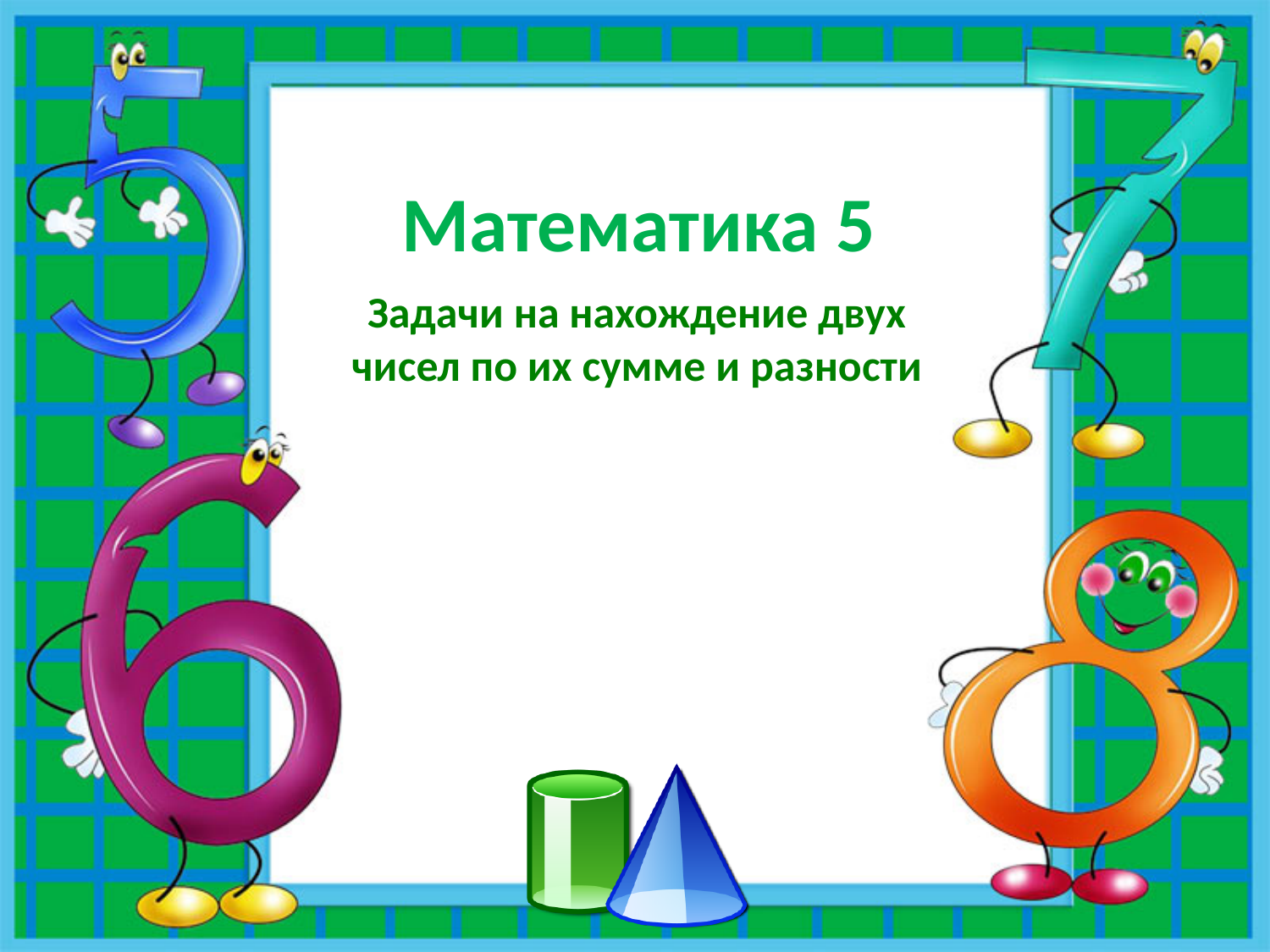

# Математика 5
Задачи на нахождение двух чисел по их сумме и разности